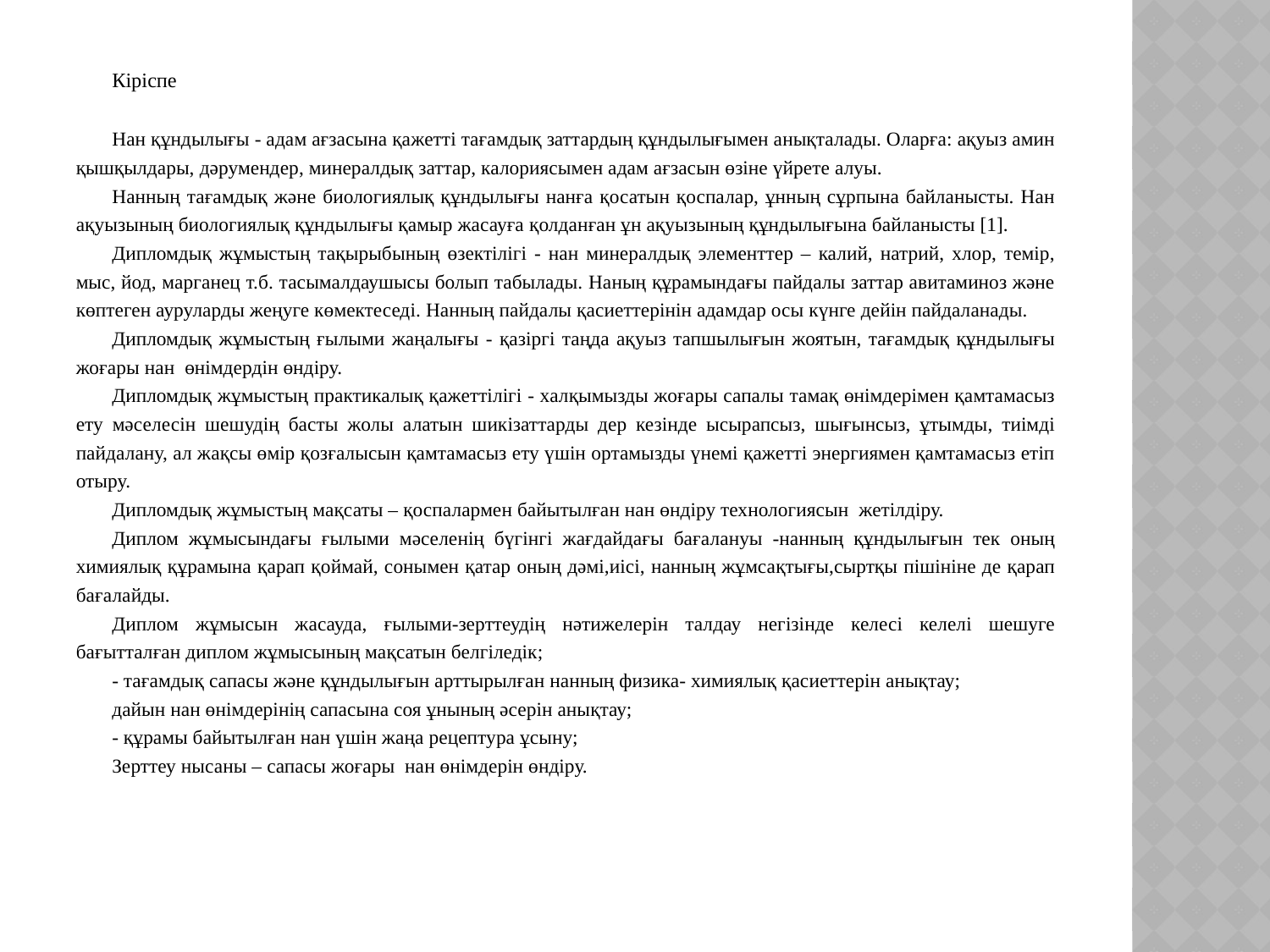

Кіріспе

Нан құндылығы - адам ағзасына қажетті тағамдық заттардың құндылығымен анықталады. Оларға: ақуыз амин қышқылдары, дәрумендер, минералдық заттар, калориясымен адам ағзасын өзіне үйрете алуы.
Нанның тағамдық және биологиялық құндылығы нанға қосатын қоспалар, ұнның сұрпына байланысты. Нан ақуызының биологиялық құндылығы қамыр жасауға қолданған ұн ақуызының құндылығына байланысты [1].
Дипломдық жұмыстың тақырыбының өзектілігі - нан минералдық элементтер – калий, натрий, хлор, темiр, мыс, йод, марганец т.б. тасымалдаушысы болып табылады. Наның құрамындағы пайдалы заттар авитаминоз және көптеген ауруларды жеңуге көмектеседі. Нанның пайдалы қасиеттерінін адамдар осы күнге дейін пайдаланады.
Дипломдық жұмыстың ғылыми жаңалығы - қазіргі таңда ақуыз тапшылығын жоятын, тағамдық құндылығы жоғары нан  өнімдердін өндіру.
Дипломдық жұмыстың практикалық қажеттілігі - халқымызды жоғары сапалы тамақ өнімдерімен қамтамасыз ету мәселесін шешудің басты жолы алатын шикізаттарды дер кезінде ысырапсыз, шығынсыз, ұтымды, тиімді пайдалану, ал жақсы өмір қозғалысын қамтамасыз ету үшін ортамызды үнемі қажетті энергиямен қамтамасыз етіп отыру.
Дипломдық жұмыстың мақсаты – қоспалармен байытылған нан өндіру технологиясын  жетілдіру.
Диплом жұмысындағы ғылыми мәселенің бүгінгі жағдайдағы бағалануы -нанның құндылығын тек оның химиялық құрамына қарап қоймай, сонымен қатар оның дәмі,иісі, нанның жұмсақтығы,сыртқы пішініне де қарап бағалайды.
Диплом жұмысын жасауда, ғылыми-зерттеудің нәтижелерін талдау негізінде келесі келелі шешуге бағытталған диплом жұмысының мақсатын белгіледік;
- тағамдық сапасы және құндылығын арттырылған нанның физика- химиялық қасиеттерін анықтау;
дайын нан өнімдерінің сапасына соя ұнының әсерін анықтау;
- құрамы байытылған нан үшін жаңа рецептура ұсыну;
Зерттеу нысаны – сапасы жоғары  нан өнімдерін өндіру.